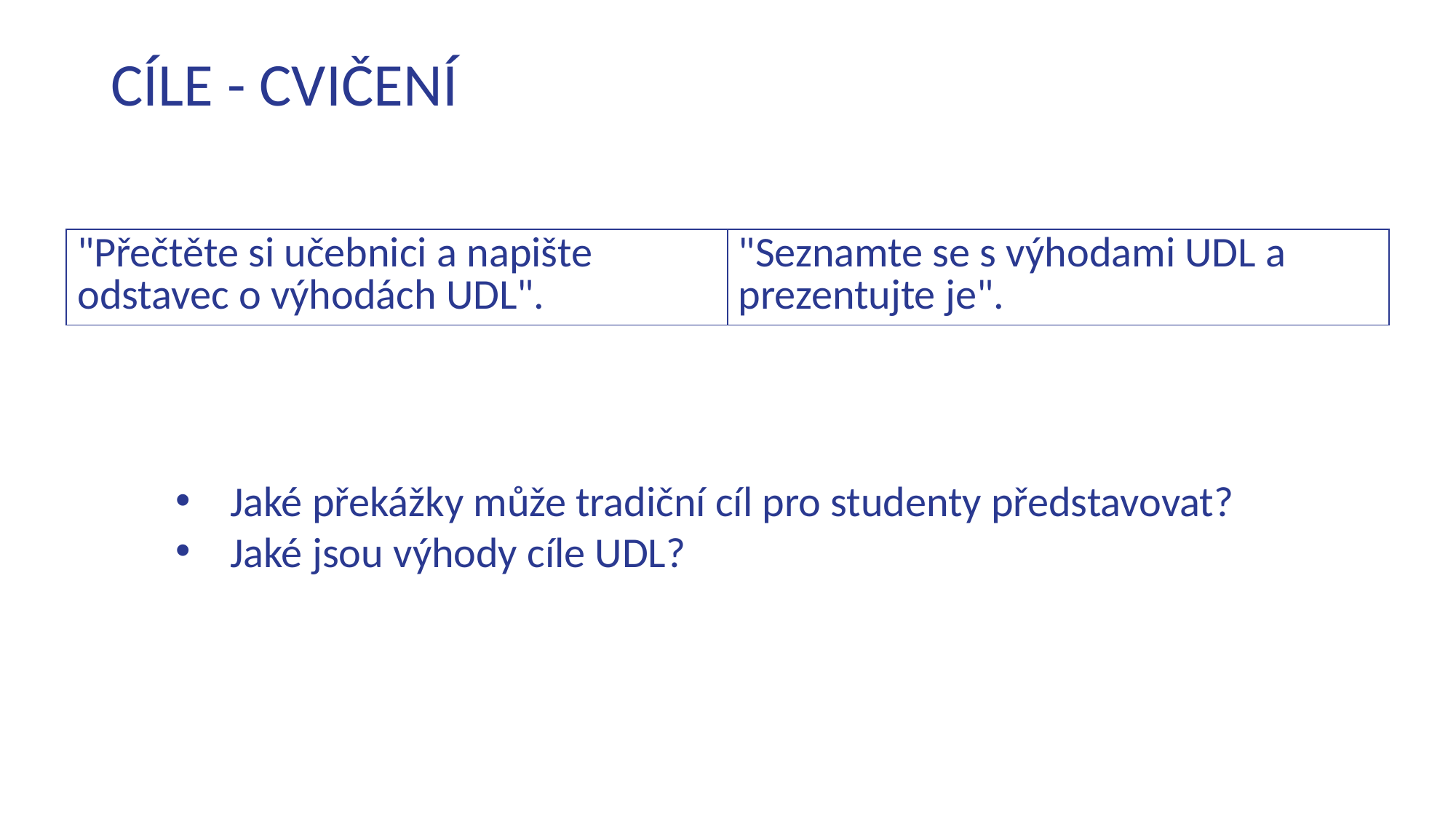

# CÍLE - CVIČENÍ
| Tradiční cíl | Cíl UDL |
| --- | --- |
| "Přečtěte si učebnici a napište odstavec o výhodách UDL". | "Seznamte se s výhodami UDL a prezentujte je". |
Jaké překážky může tradiční cíl pro studenty představovat?
Jaké jsou výhody cíle UDL?